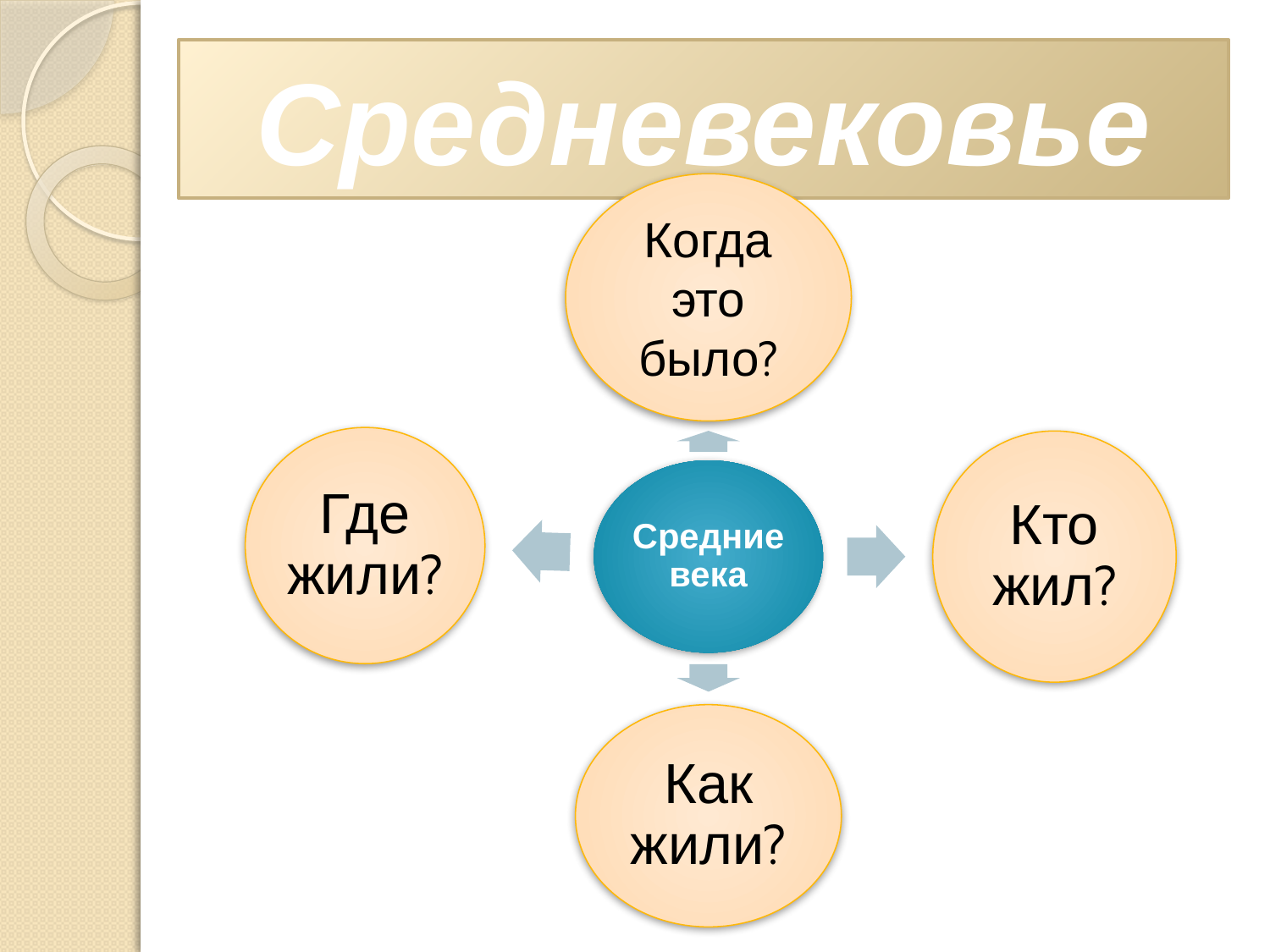

# Средневековье
Средние века

Когда это было?

Кто жил?

Как жили?

Где жили?